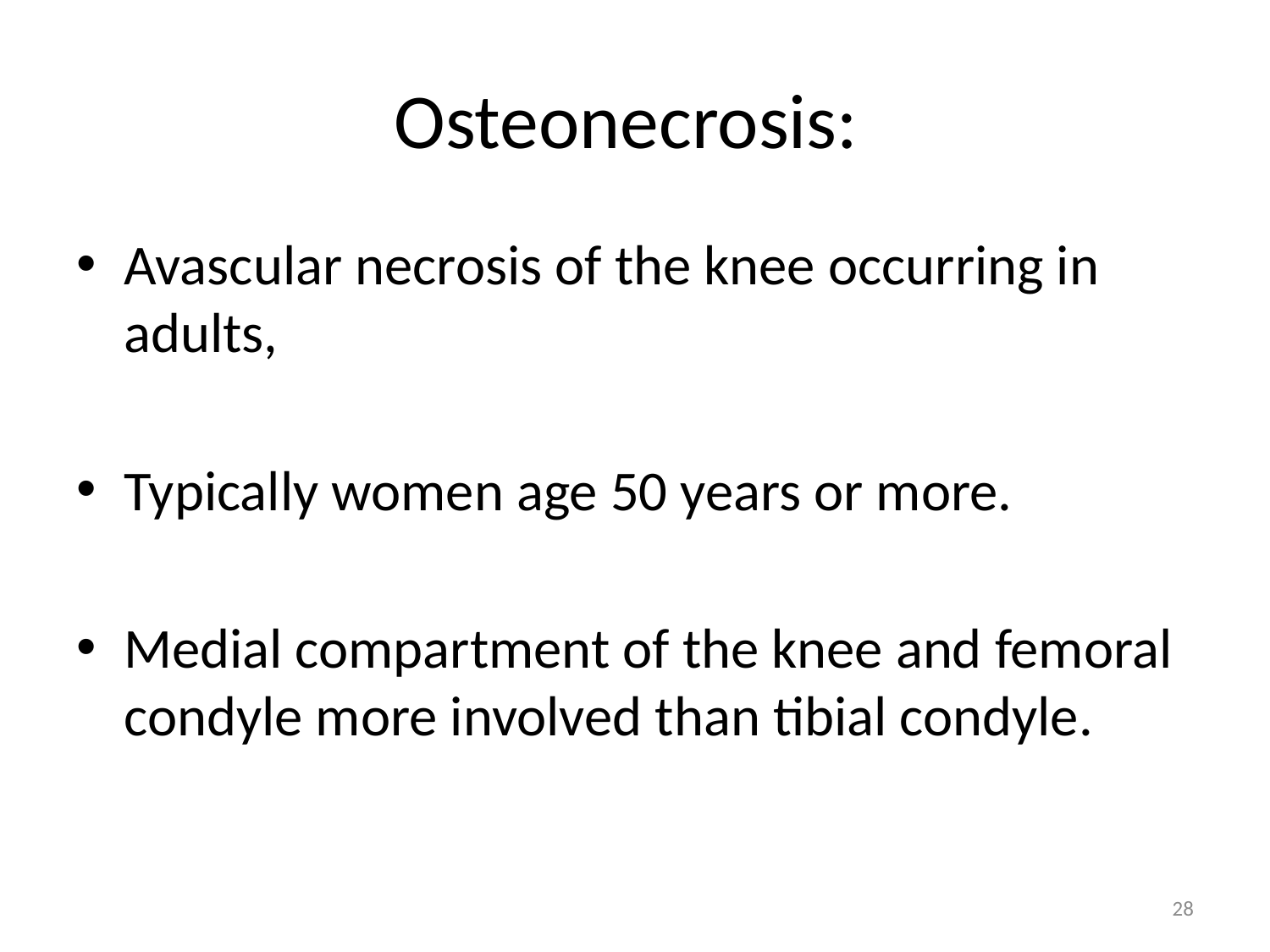

# Osteonecrosis:
Avascular necrosis of the knee occurring in adults,

Typically women age 50 years or more.

Medial compartment of the knee and femoral condyle more involved than tibial condyle.
28